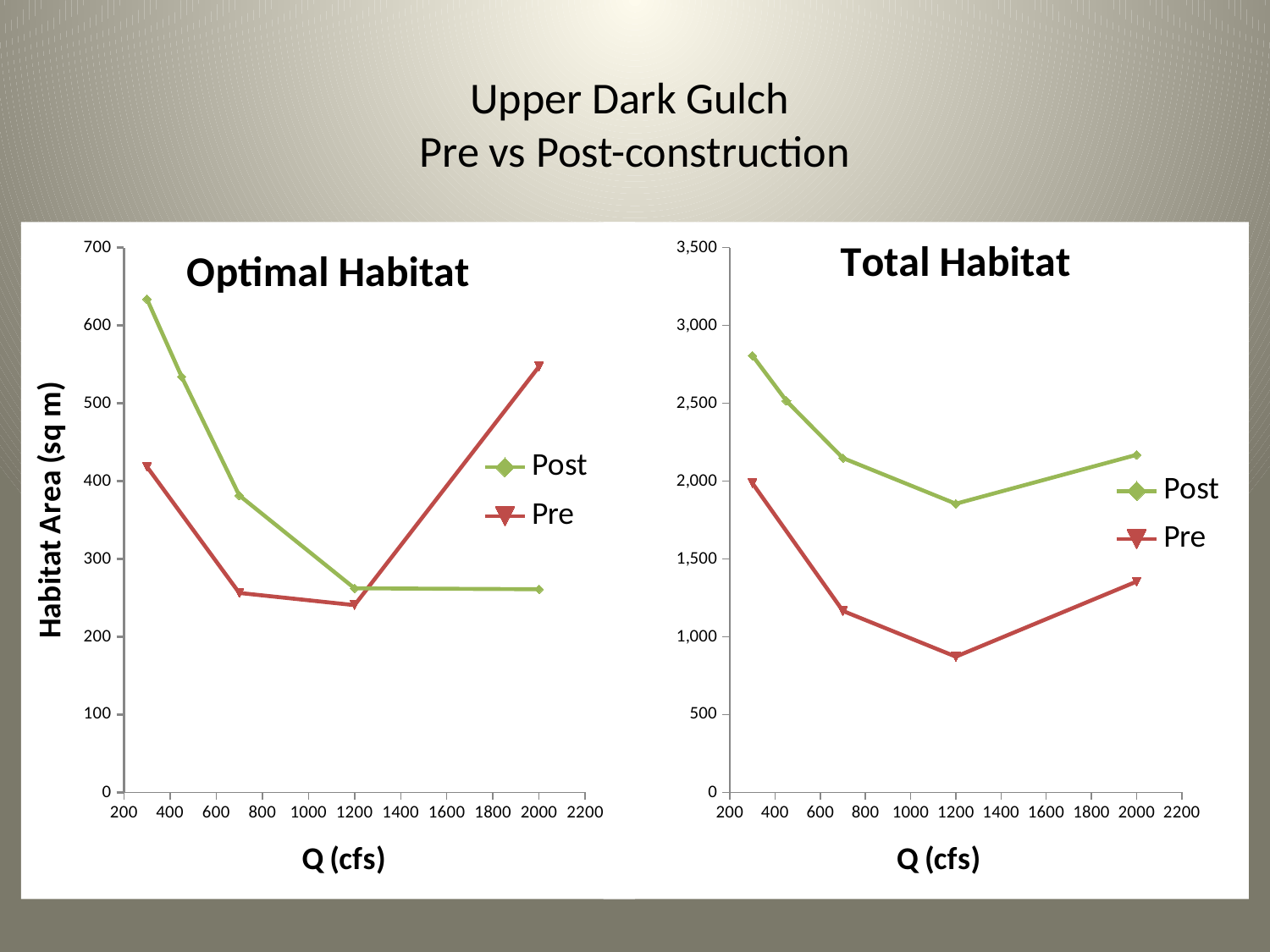

# Upper Dark Gulch Pre vs Post-construction

### Chart: Optimal Habitat

| Category | Post | Pre |
|---|---|---|

### Chart: Total Habitat

| Category | Post | Pre |
|---|---|---|